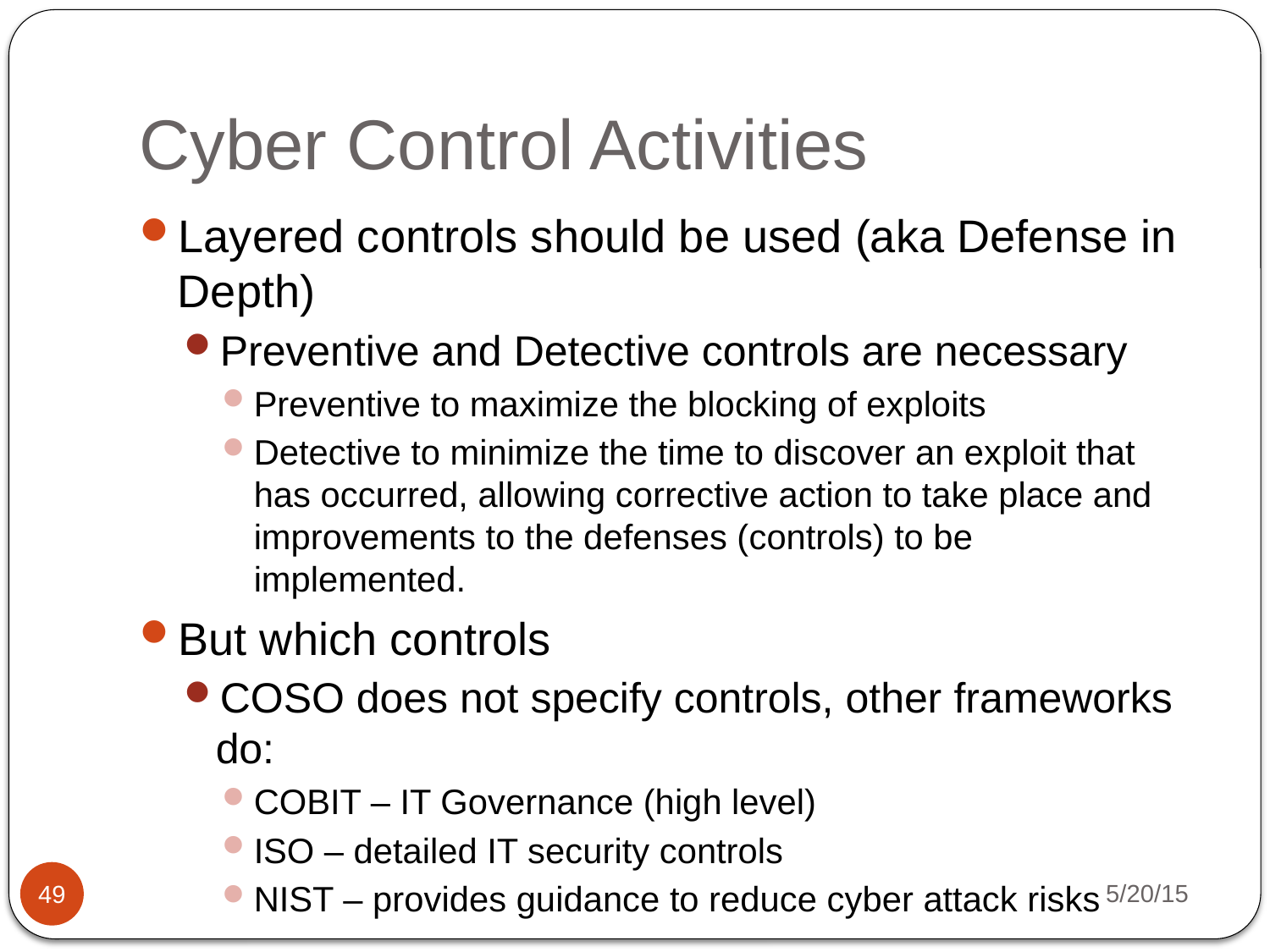

# Cyber Control Activities
Layered controls should be used (aka Defense in Depth)
Preventive and Detective controls are necessary
Preventive to maximize the blocking of exploits
Detective to minimize the time to discover an exploit that has occurred, allowing corrective action to take place and improvements to the defenses (controls) to be implemented.
But which controls
COSO does not specify controls, other frameworks do:
COBIT – IT Governance (high level)
ISO – detailed IT security controls
NIST – provides guidance to reduce cyber attack risks

5/20/15
49